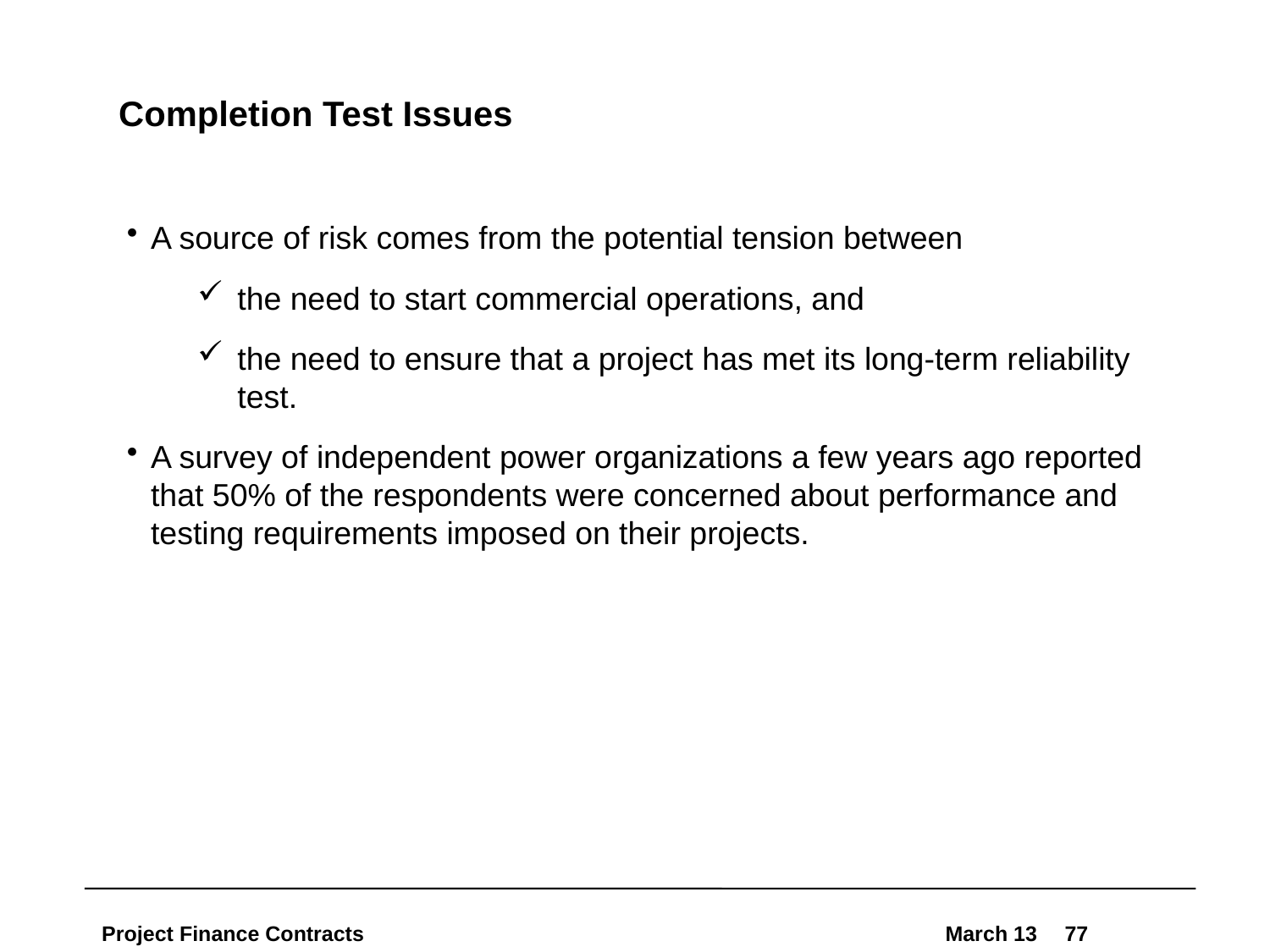

# Completion Test Issues
A source of risk comes from the potential tension between
the need to start commercial operations, and
the need to ensure that a project has met its long-term reliability test.
A survey of independent power organizations a few years ago reported that 50% of the respondents were concerned about performance and testing requirements imposed on their projects.